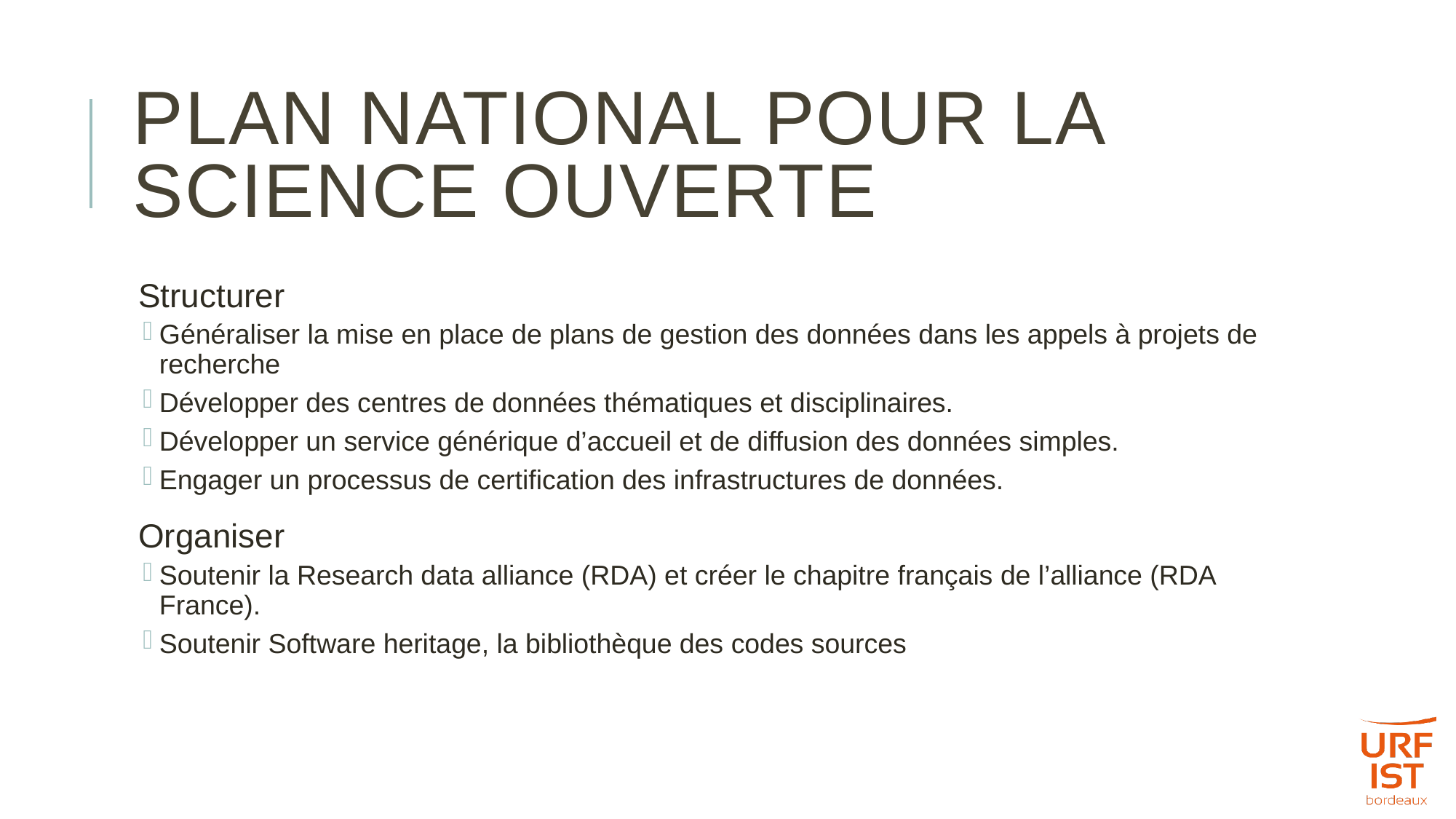

# PLAN national pour la science ouverte
Structurer
Généraliser la mise en place de plans de gestion des données dans les appels à projets de recherche
Développer des centres de données thématiques et disciplinaires.
Développer un service générique d’accueil et de diffusion des données simples.
Engager un processus de certification des infrastructures de données.
Organiser
Soutenir la Research data alliance (RDA) et créer le chapitre français de l’alliance (RDA France).
Soutenir Software heritage, la bibliothèque des codes sources